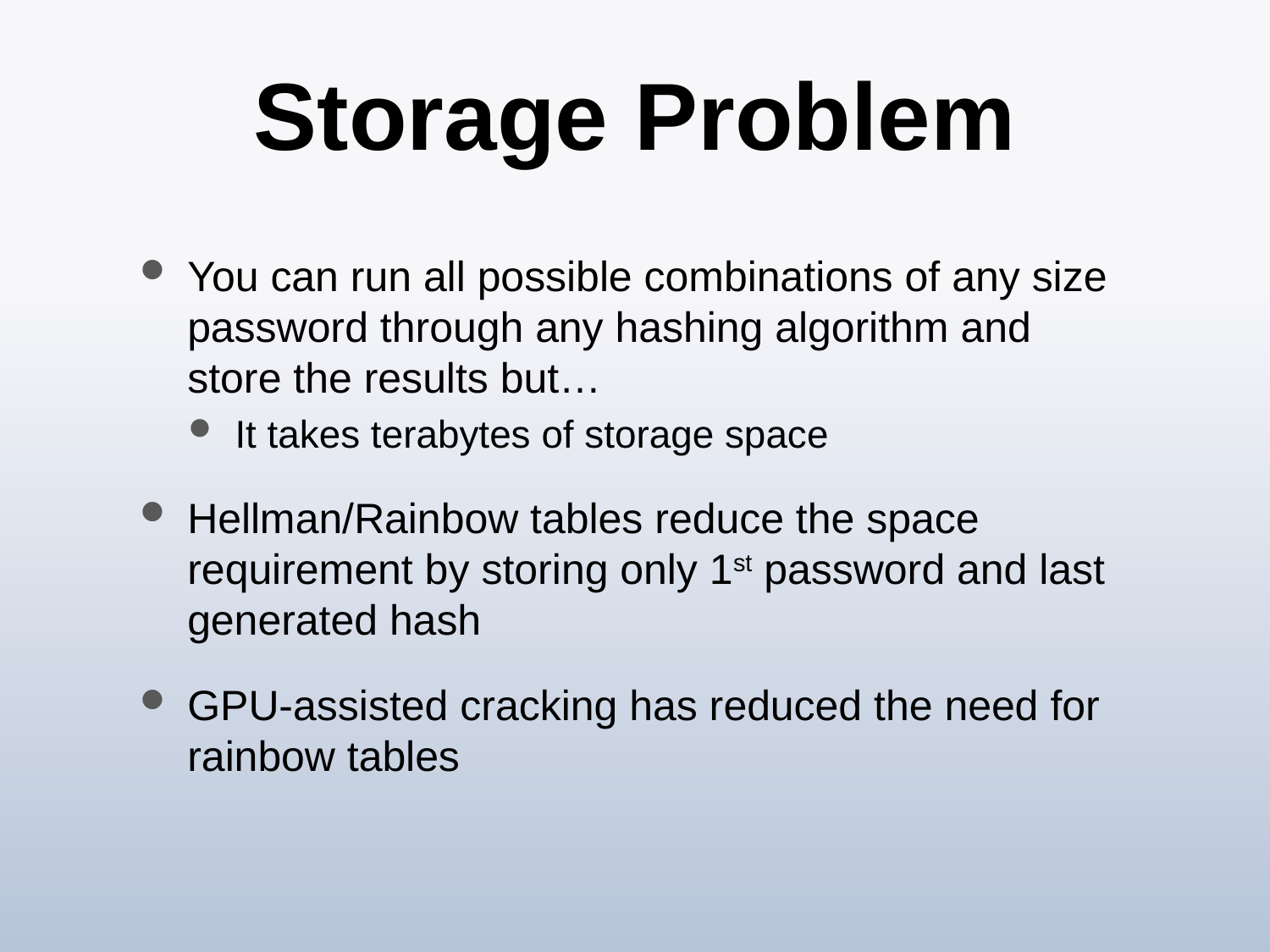

# Storage Problem
You can run all possible combinations of any size password through any hashing algorithm and store the results but…
It takes terabytes of storage space
Hellman/Rainbow tables reduce the space requirement by storing only 1st password and last generated hash
GPU-assisted cracking has reduced the need for rainbow tables